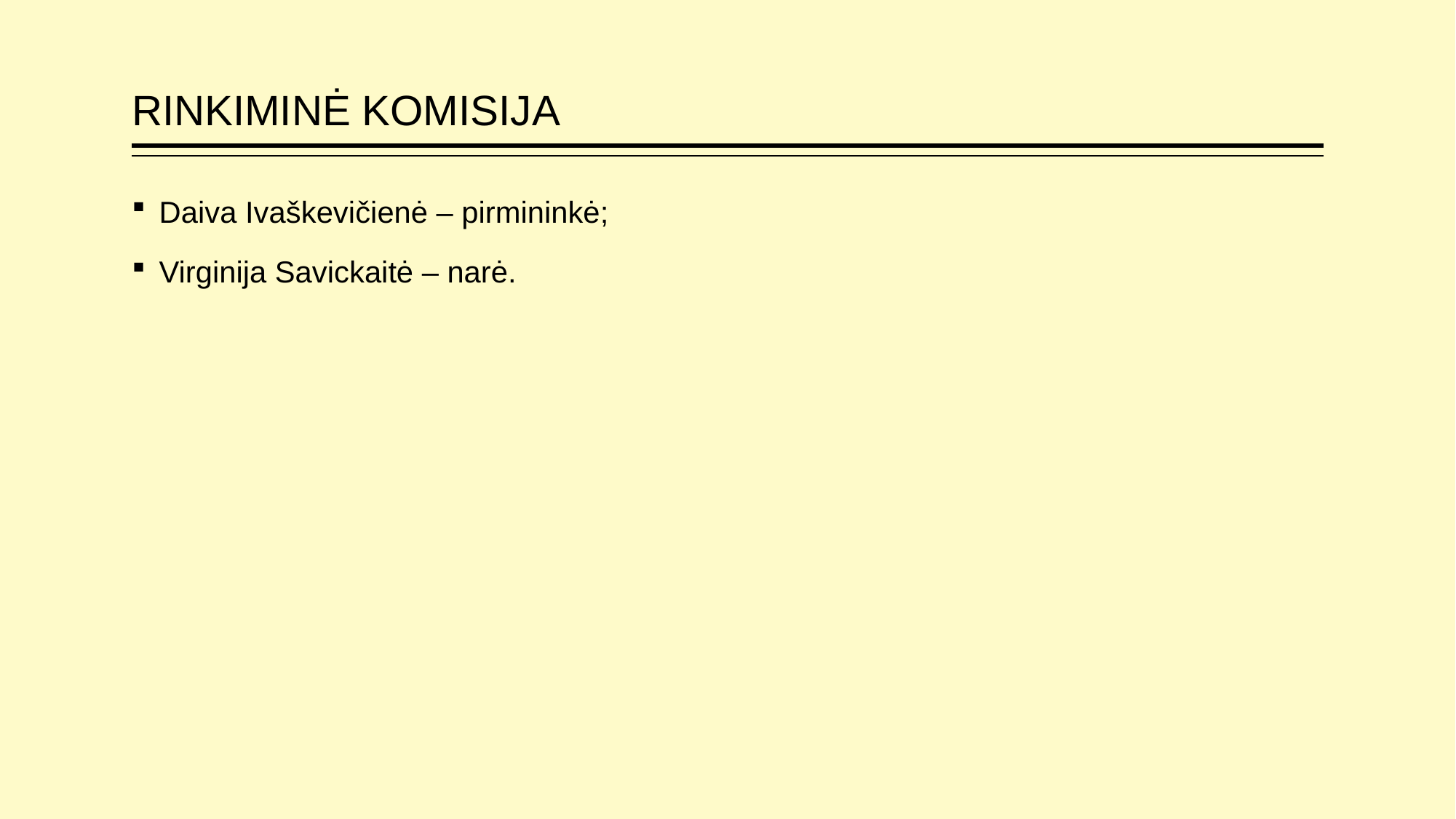

# RINKIMINĖ KOMISIJA
Daiva Ivaškevičienė – pirmininkė;
Virginija Savickaitė – narė.